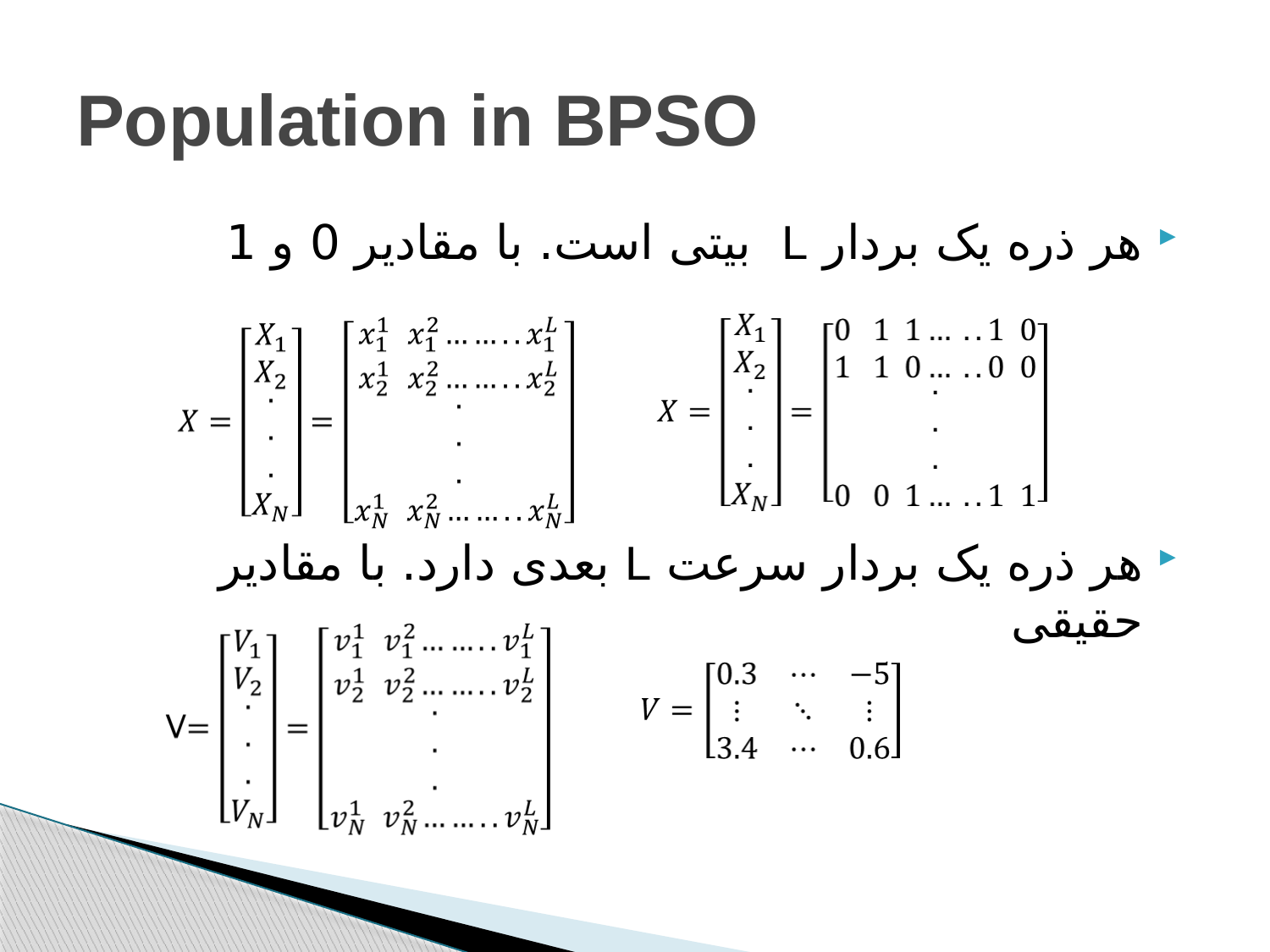

# Population in BPSO
هر ذره يک بردار L  بیتی است. با مقادير 0 و 1

هر ذره يک بردار سرعت L بعدی دارد. با مقادير حقيقی